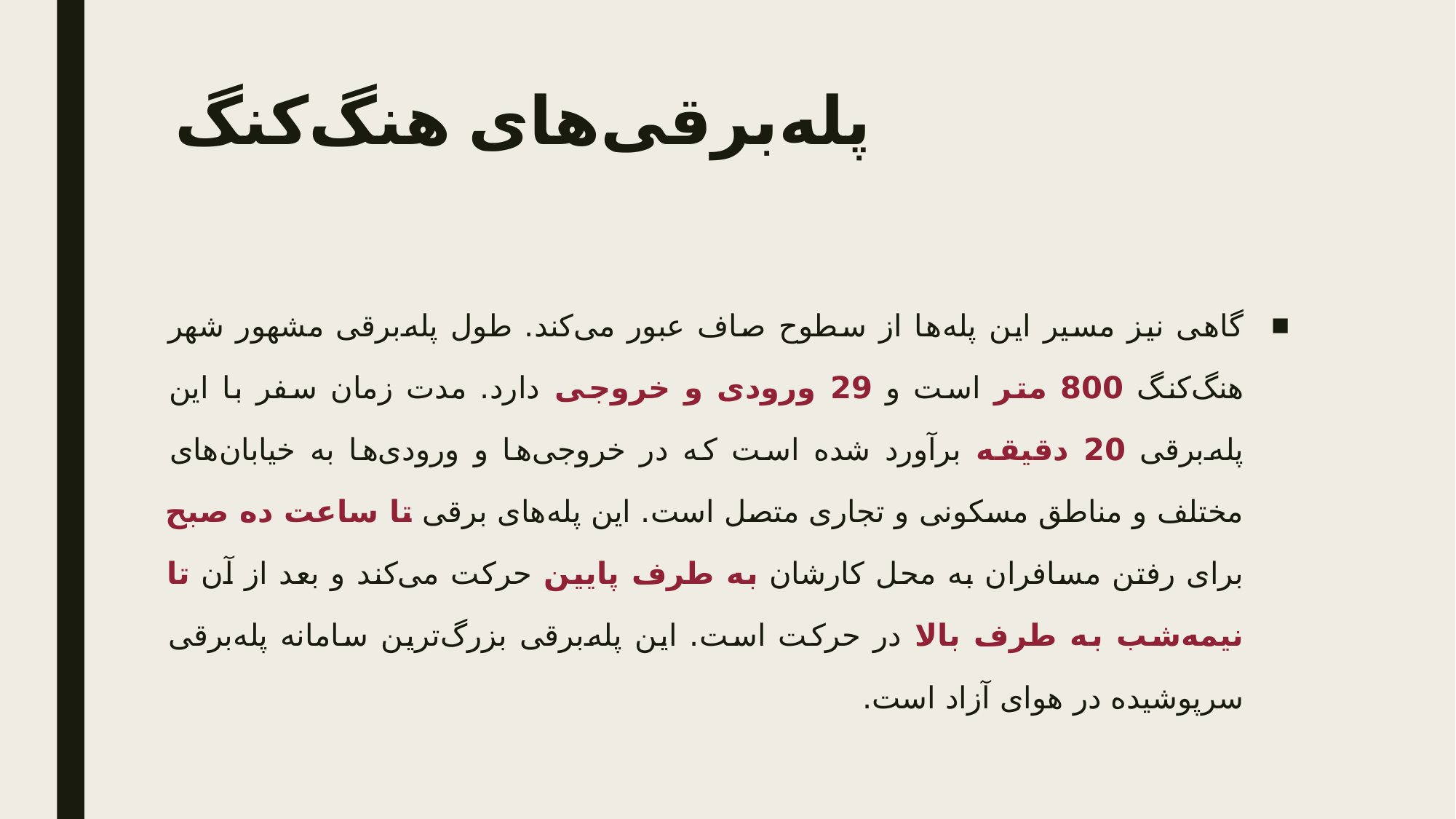

# پله‌برقی‌های هنگ‌کنگ
گاهی نیز مسیر این پله‌ها از سطوح صاف عبور می‌کند. طول پله‌برقی مشهور شهر هنگ‌کنگ 800 متر است و 29 ورودی و خروجی دارد. مدت زمان سفر با این پله‌برقی 20 دقیقه برآورد شده است که در خروجی‌ها و ورودی‌ها به خیابان‌های مختلف و مناطق مسکونی و تجاری متصل است. این پله‌های برقی تا ساعت ده صبح برای رفتن مسافران به محل کارشان به طرف پایین حرکت می‌کند و بعد از آن تا نیمه‌شب به طرف بالا در حرکت است. این پله‌برقی بزرگ‌ترین سامانه پله‌برقی سرپوشیده در هوای آزاد است.